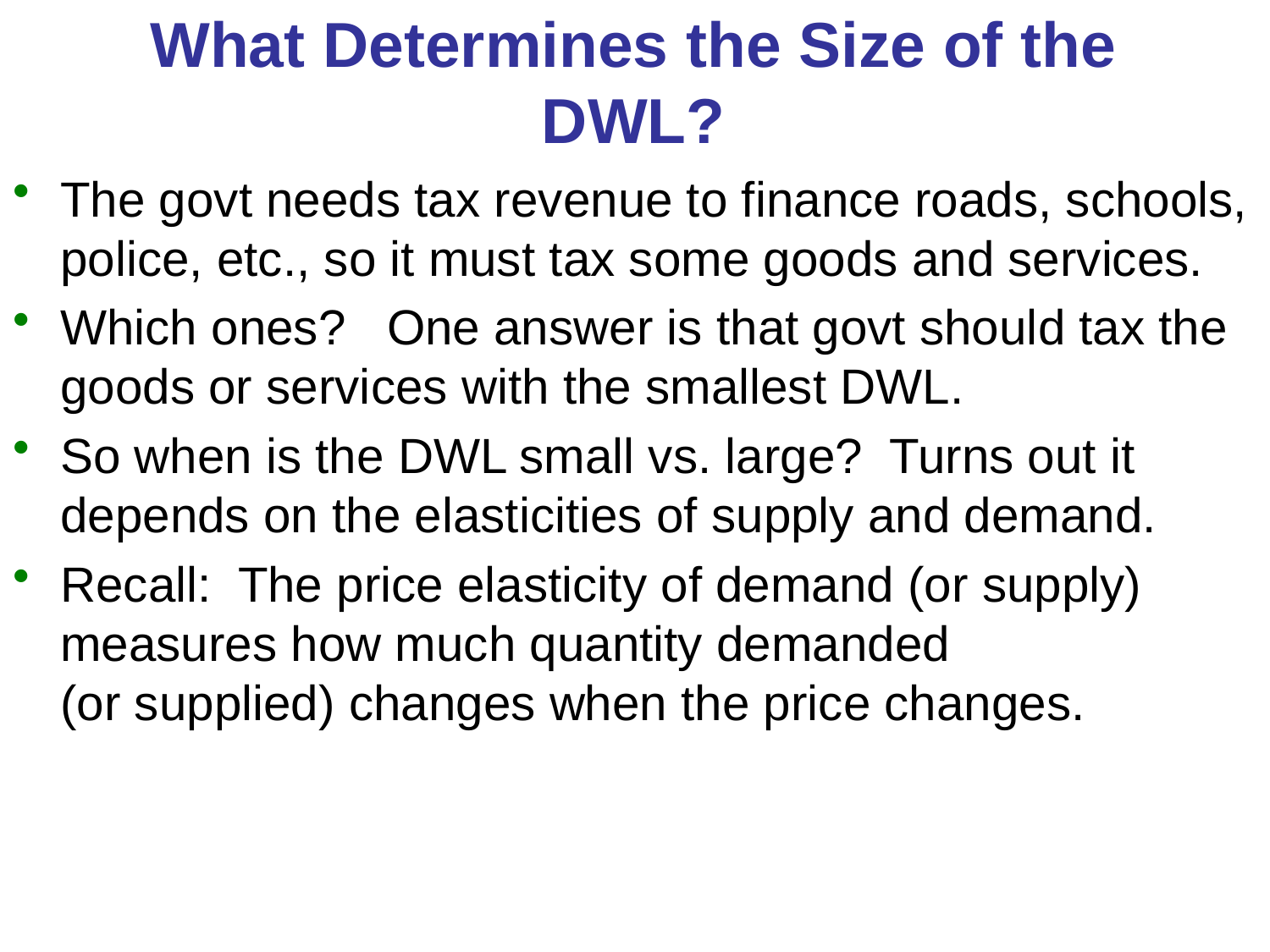

# What Determines the Size of the DWL?
The govt needs tax revenue to finance roads, schools, police, etc., so it must tax some goods and services.
Which ones?   One answer is that govt should tax the goods or services with the smallest DWL.
So when is the DWL small vs. large?  Turns out it depends on the elasticities of supply and demand.
Recall:  The price elasticity of demand (or supply) measures how much quantity demanded
(or supplied) changes when the price changes.